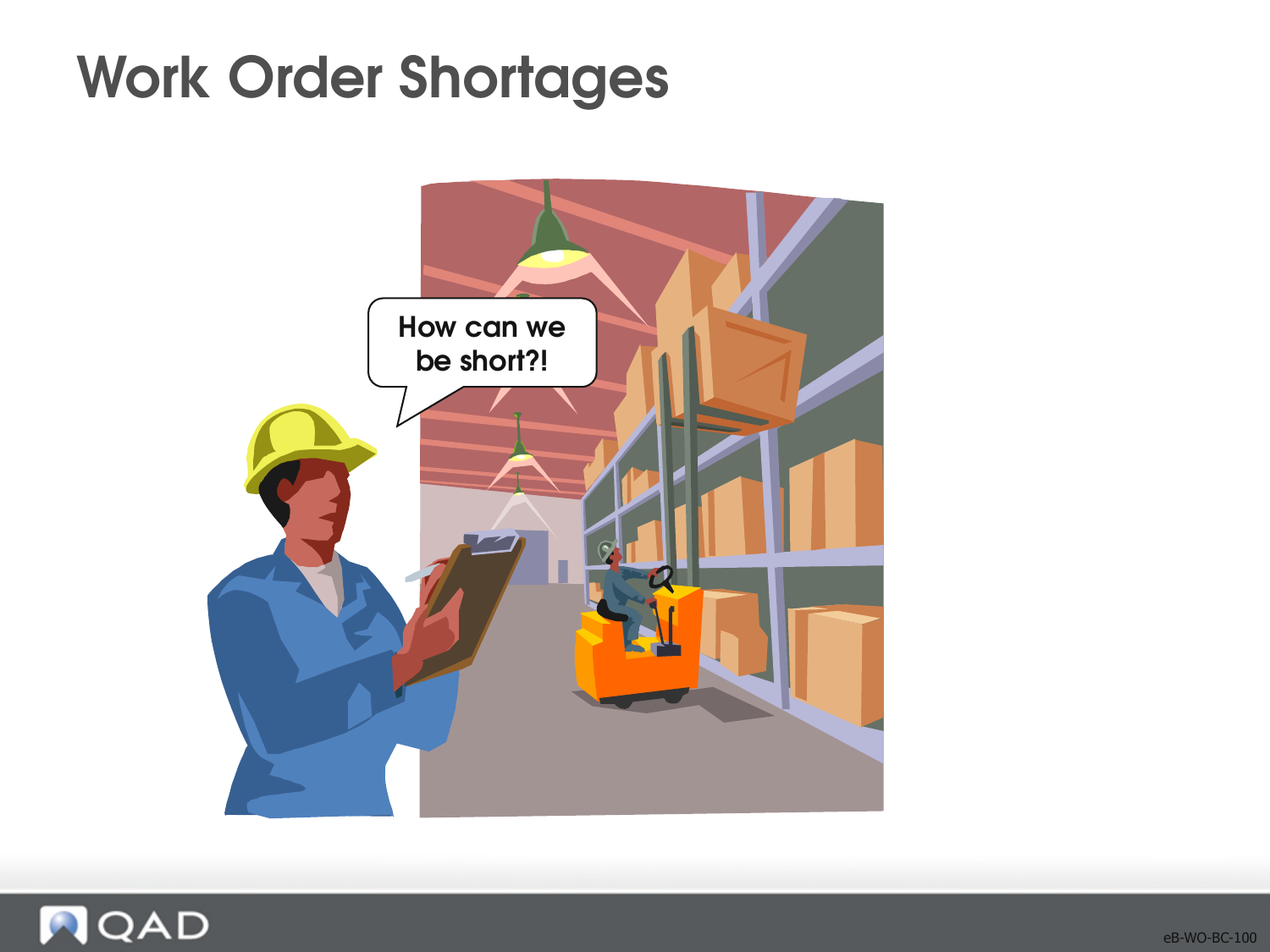

# Work Order Shortages

How can we be short?!
eB-WO-BC-100